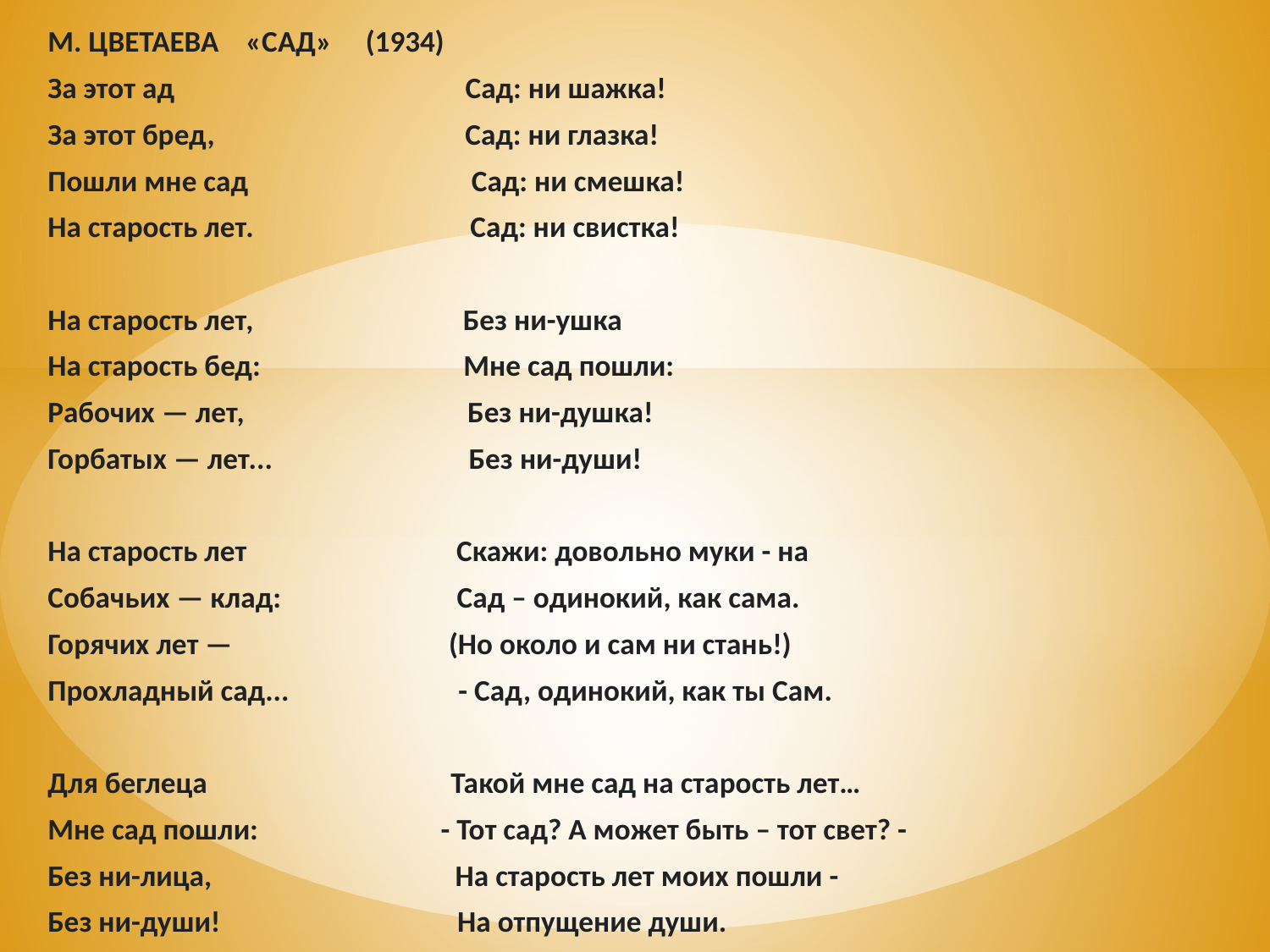

М. ЦВЕТАЕВА    «САД»     (1934)
За этот ад                                           Сад: ни шажка!
За этот бред,                                     Сад: ни глазка!
Пошли мне сад                                 Сад: ни смешка!
На старость лет.                                Сад: ни свистка!

На старость лет,                               Без ни-ушка
На старость бед:                              Мне сад пошли:
Рабочих — лет,                                 Без ни-душка!
Горбатых — лет...                             Без ни-души!

На старость лет                               Скажи: довольно муки - на
Собачьих — клад:                          Сад – одинокий, как сама.
Горячих лет —                                (Но около и сам ни стань!)
Прохладный сад...                         - Сад, одинокий, как ты Сам.

Для беглеца                                    Такой мне сад на старость лет…
Мне сад пошли:                           - Тот сад? А может быть – тот свет? -
Без ни-лица,                                    На старость лет моих пошли -
Без ни-души!                                   На отпущение души.